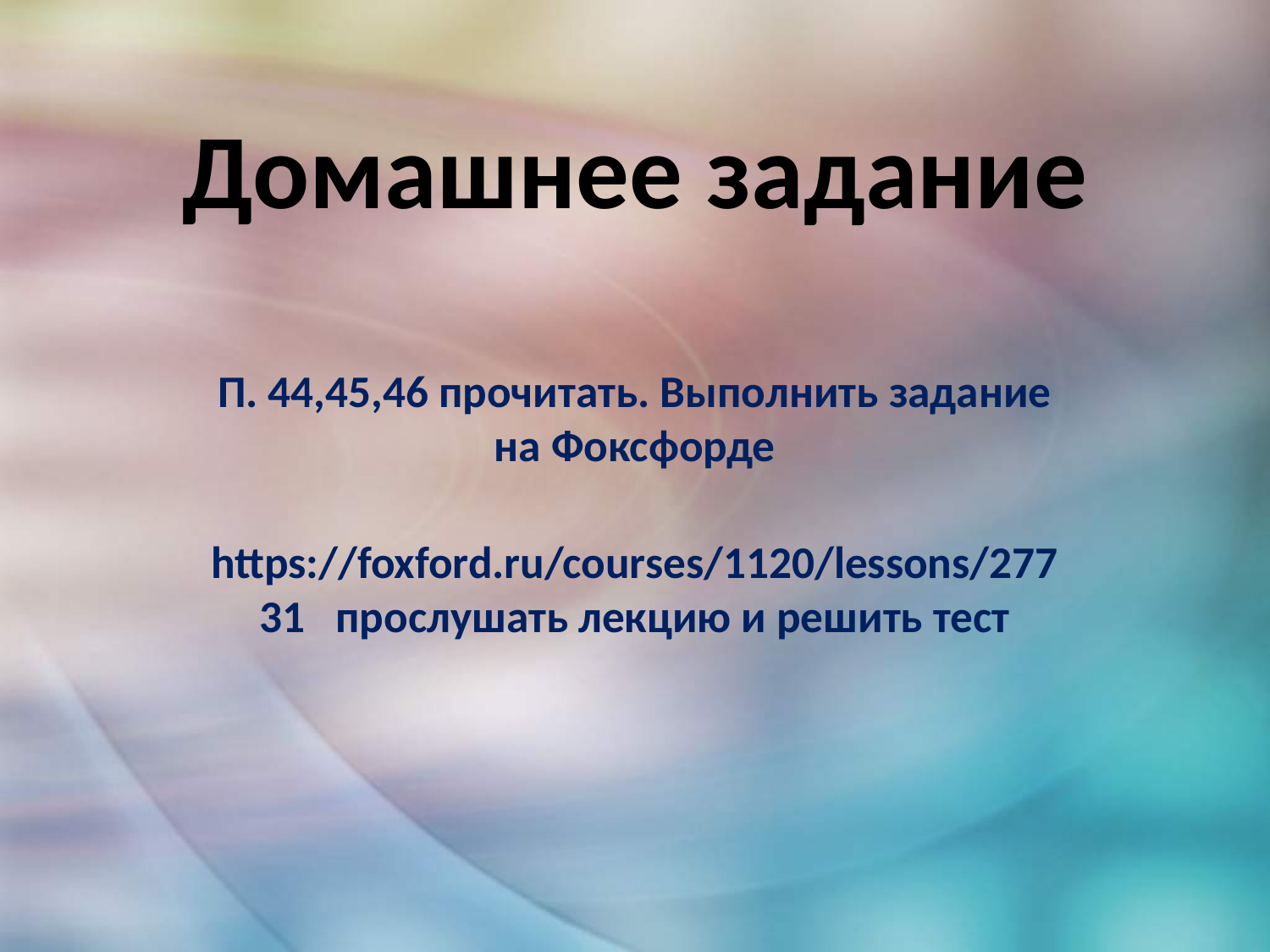

# Домашнее задание
П. 44,45,46 прочитать. Выполнить задание на Фоксфорде
 https://foxford.ru/courses/1120/lessons/27731   прослушать лекцию и решить тест